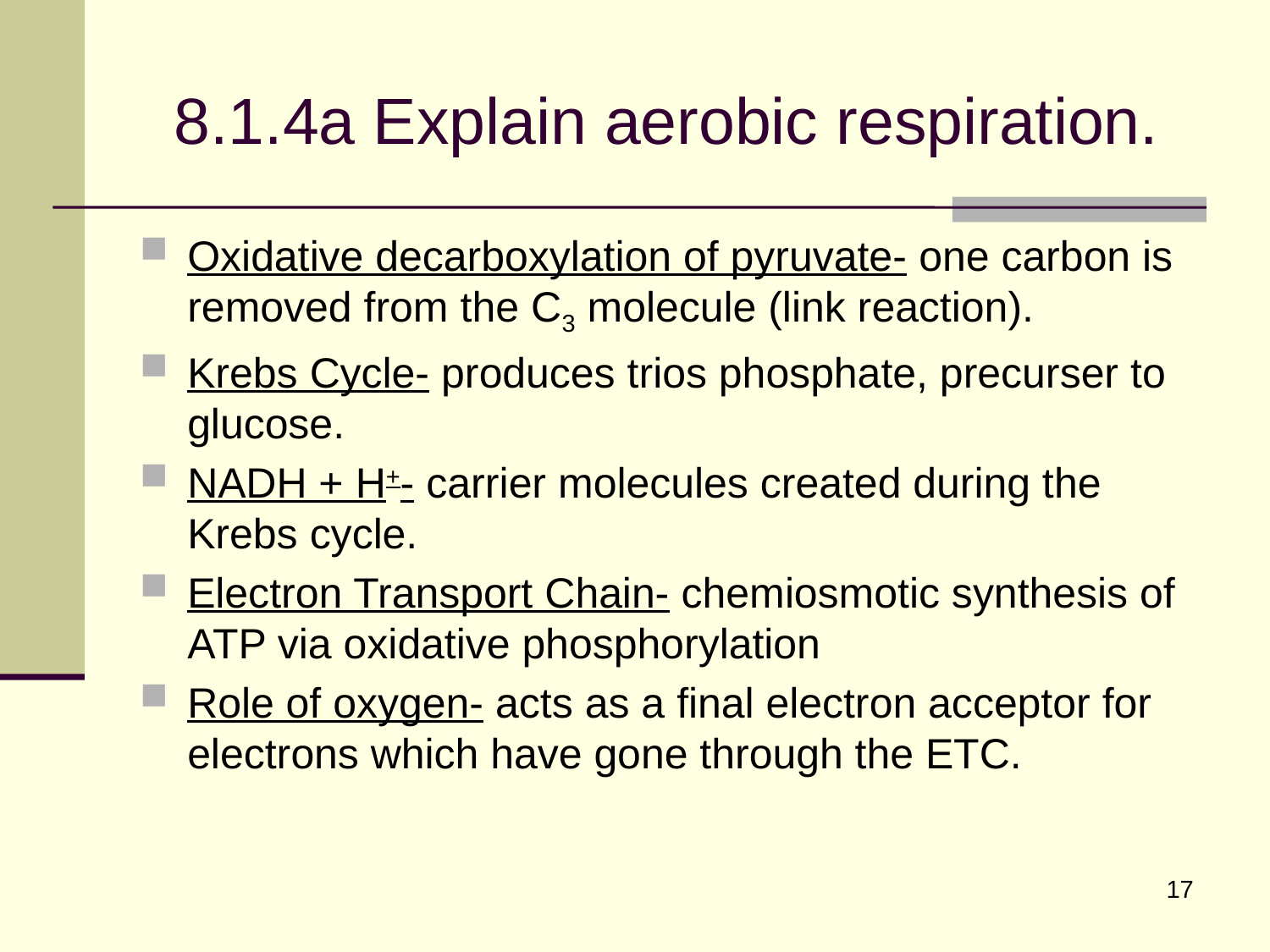

# 8.1.4a Explain aerobic respiration.
Oxidative decarboxylation of pyruvate- one carbon is removed from the C3 molecule (link reaction).
Krebs Cycle- produces trios phosphate, precurser to glucose.
NADH + H+- carrier molecules created during the Krebs cycle.
Electron Transport Chain- chemiosmotic synthesis of ATP via oxidative phosphorylation
Role of oxygen- acts as a final electron acceptor for electrons which have gone through the ETC.
17